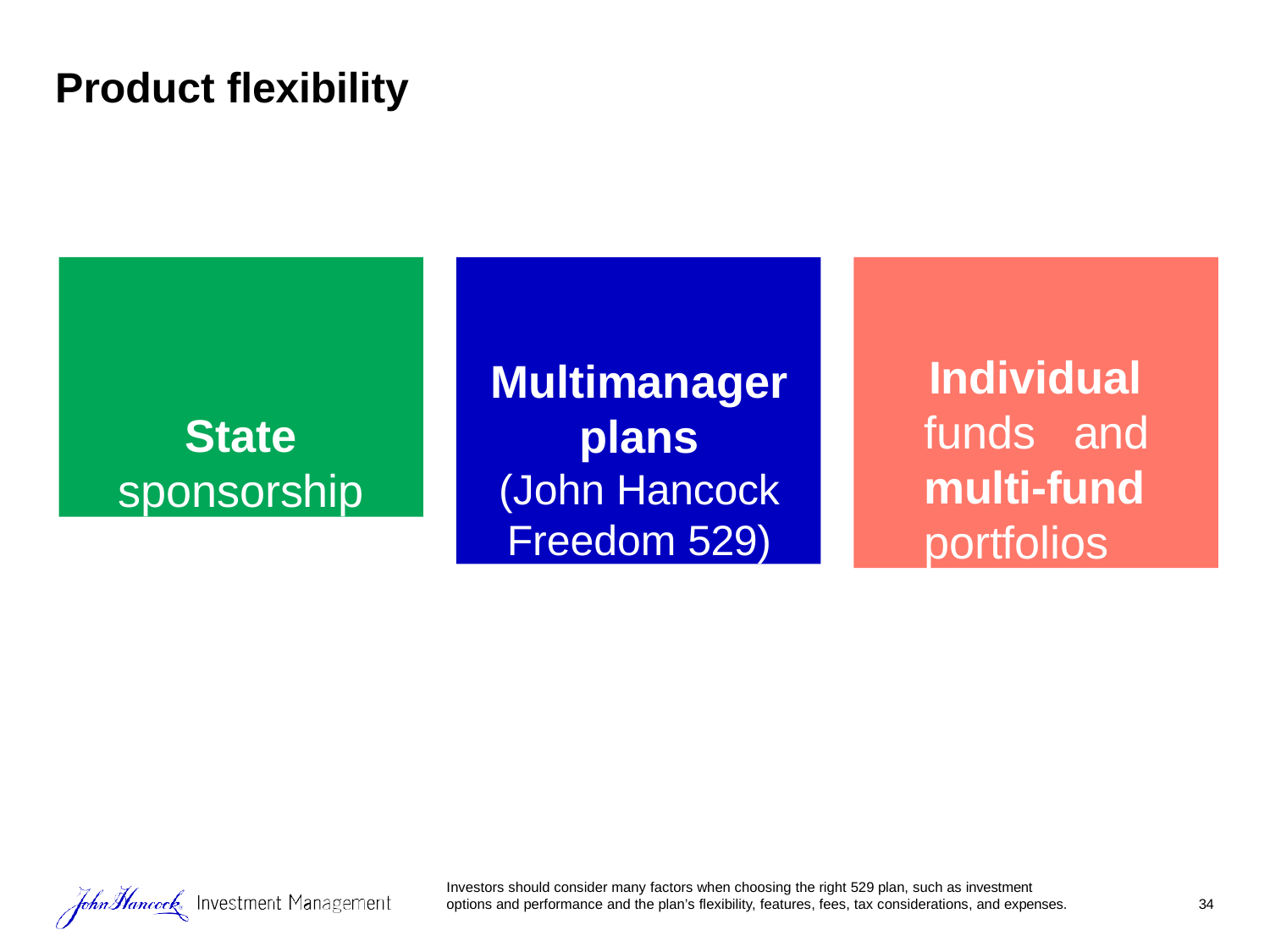

# Product flexibility

State
sponsorship

Multimanager plans
(John Hancock Freedom 529)

Individual funds and multi-fund portfolios
Investors should consider many factors when choosing the right 529 plan, such as investment options and performance and the plan’s flexibility, features, fees, tax considerations, and expenses.
34